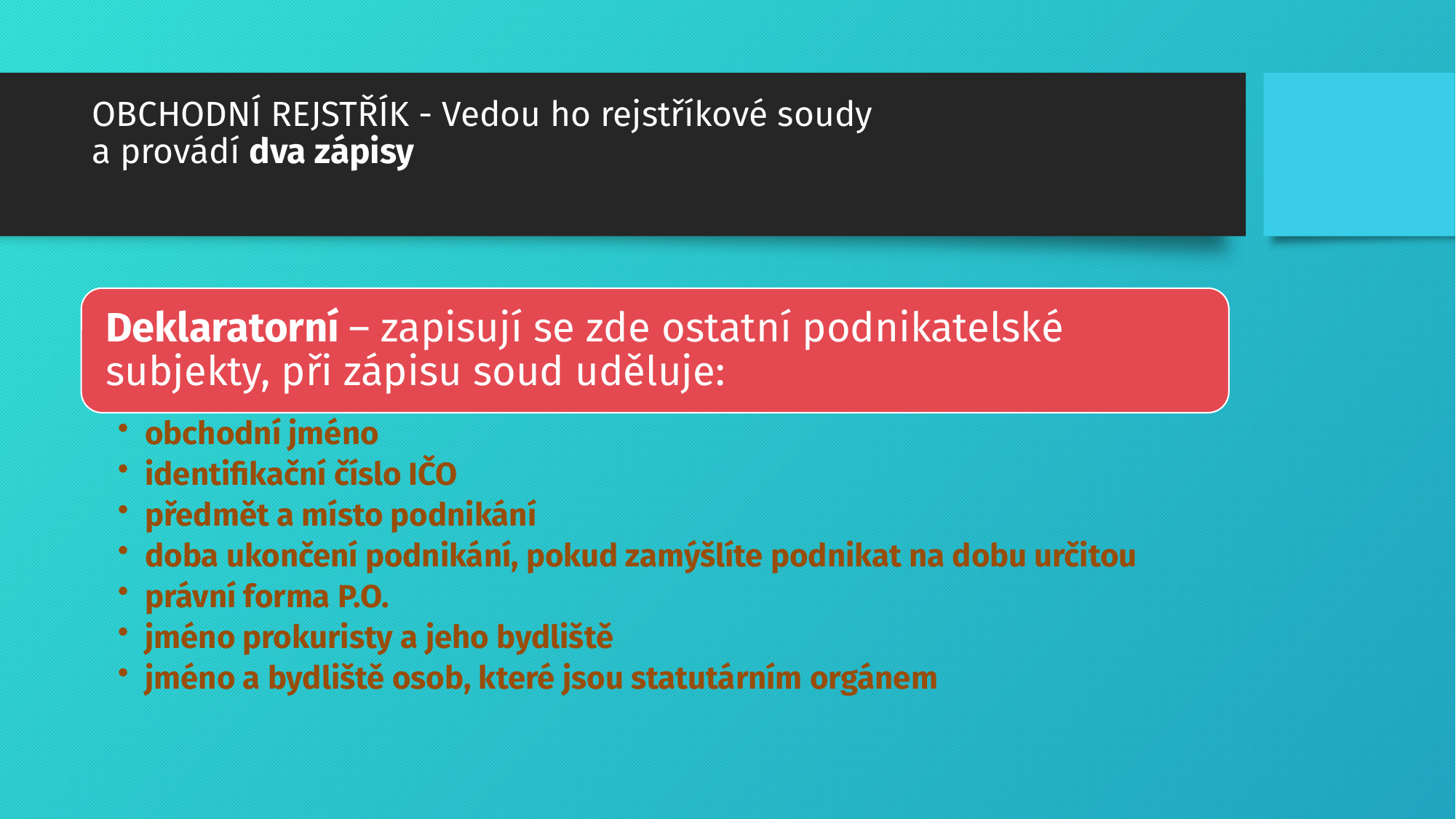

# OBCHODNÍ REJSTŘÍK - Vedou ho rejstříkové soudy a provádí dva zápisy
Deklaratorní – zapisují se zde ostatní podnikatelské subjekty, při zápisu soud uděluje:
obchodní jméno
identifikační číslo IČO
předmět a místo podnikání
doba ukončení podnikání, pokud zamýšlíte podnikat na dobu určitou
právní forma P.O.
jméno prokuristy a jeho bydliště
jméno a bydliště osob, které jsou statutárním orgánem